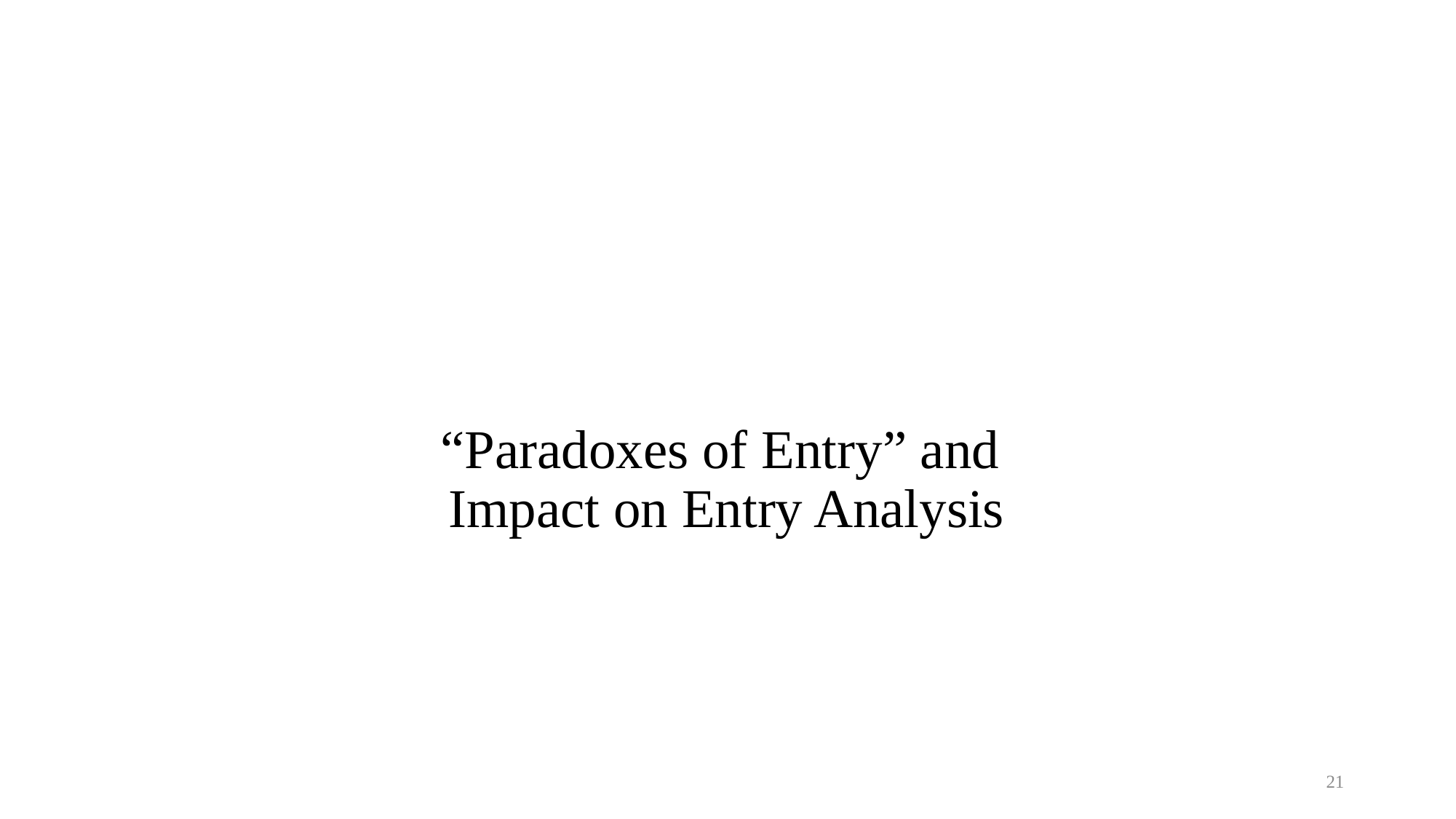

# “Paradoxes of Entry” and Impact on Entry Analysis

21